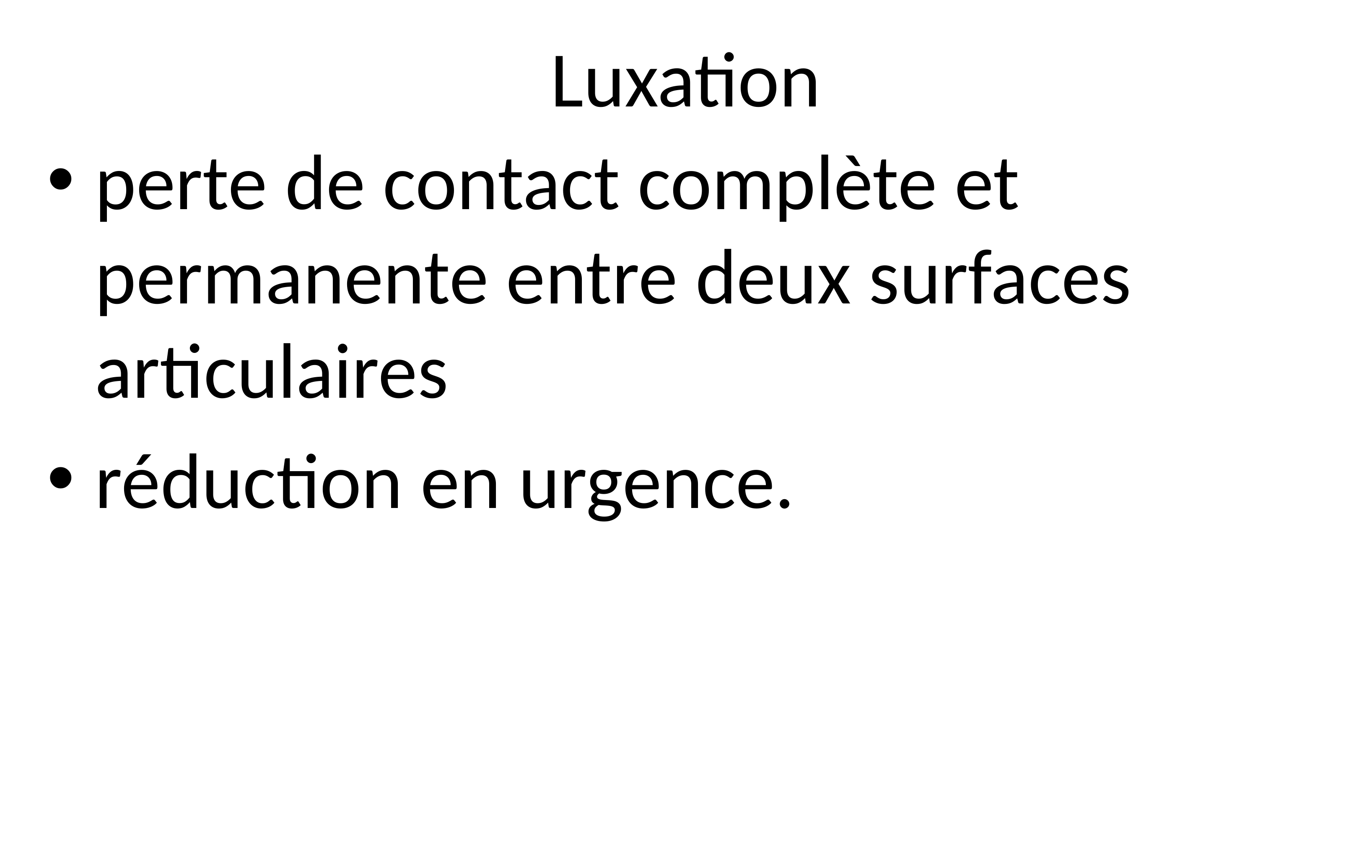

# Luxation
perte de contact complète et permanente entre deux surfaces articulaires
réduction en urgence.